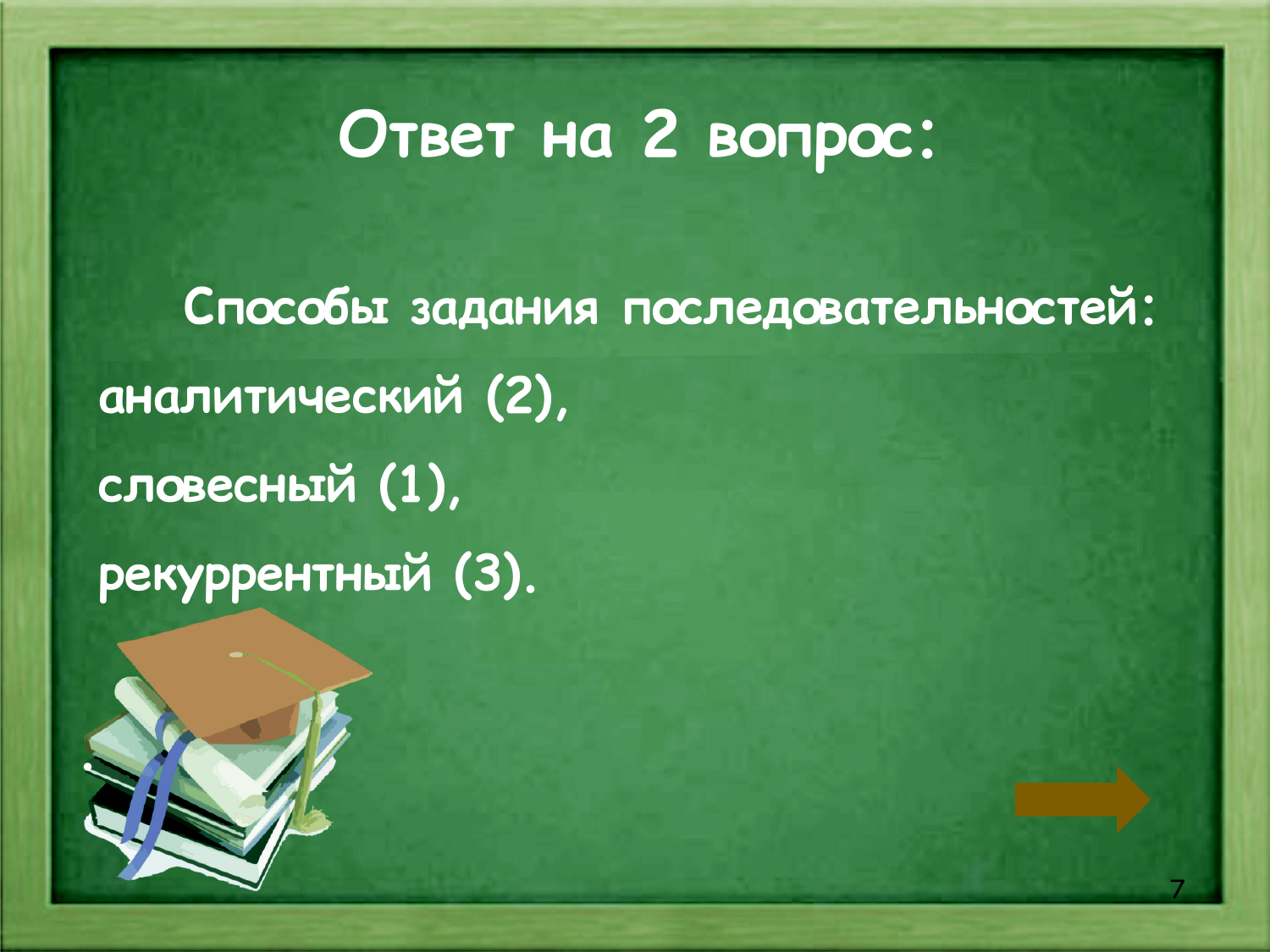

Ответ на 2 вопрос:

   Способы задания последовательностей:
 аналитический (2),
 словесный (1),
 рекуррентный (3).

.

7